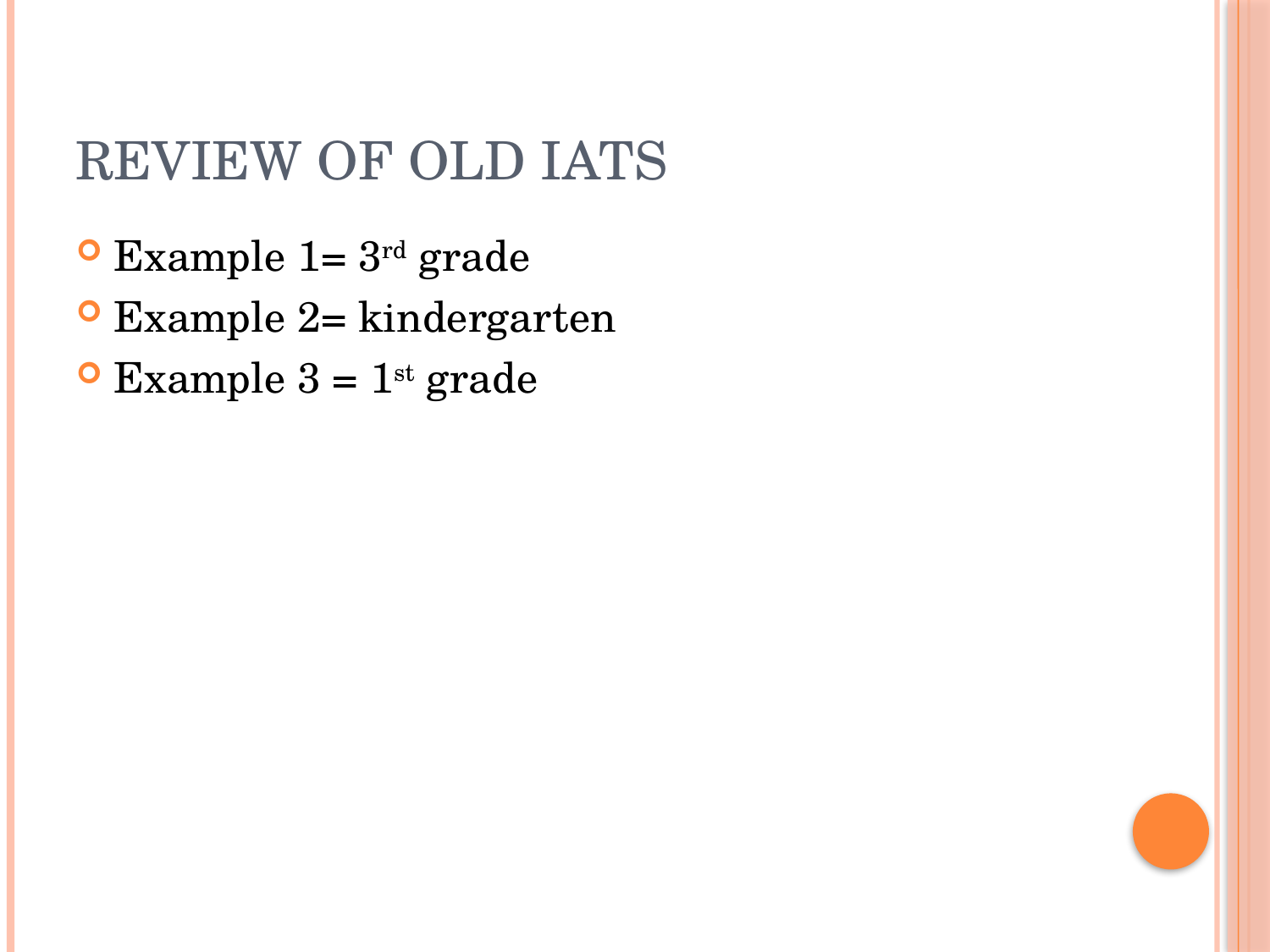

# Review of Old IATs
Example 1= 3rd grade
Example 2= kindergarten
Example 3 = 1st grade